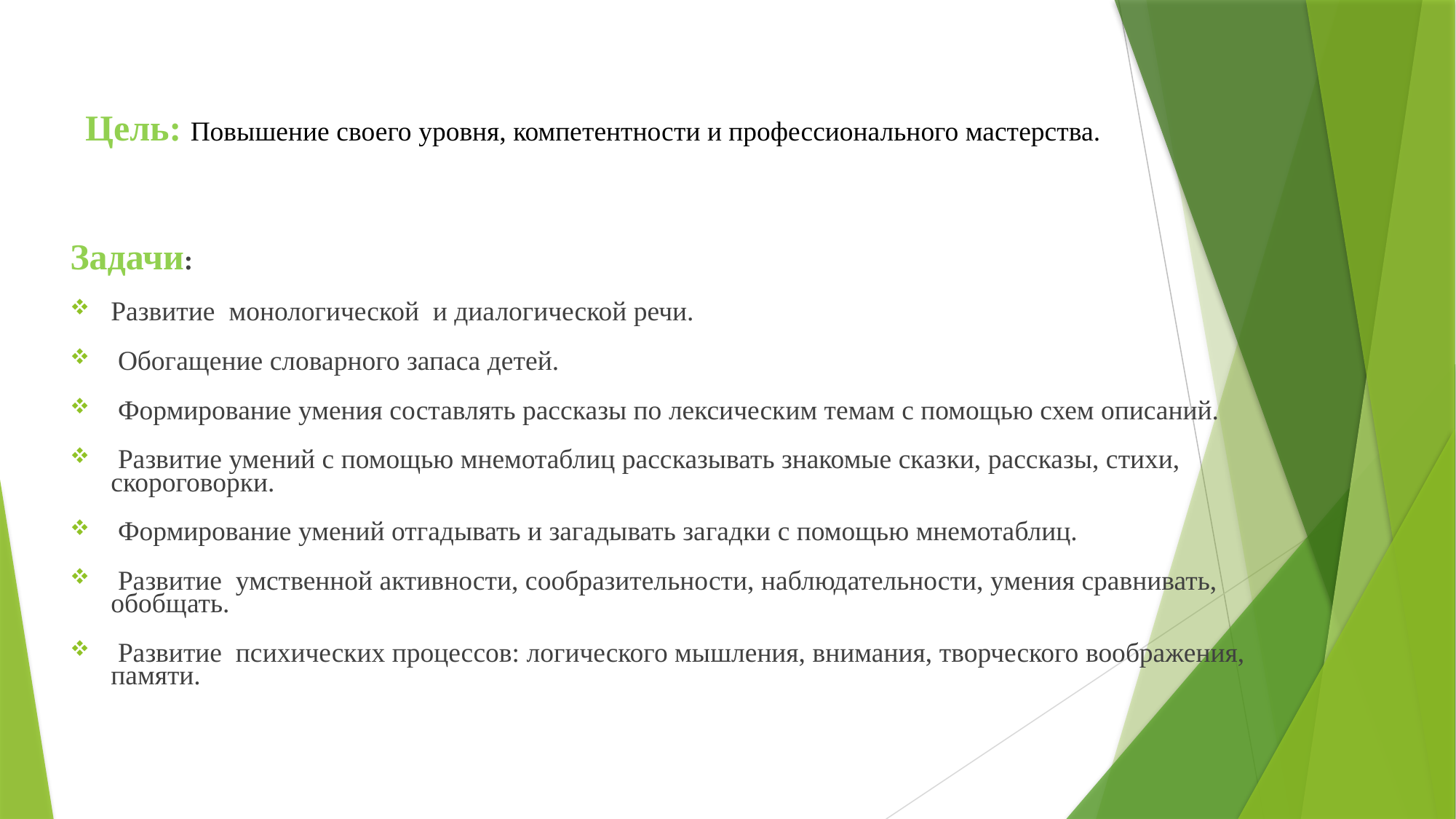

Цель: Повышение своего уровня, компетентности и профессионального мастерства.
#
Задачи:
Развитие  монологической  и диалогической речи.
 Обогащение словарного запаса детей.
 Формирование умения составлять рассказы по лексическим темам с помощью схем описаний.
 Развитие умений с помощью мнемотаблиц рассказывать знакомые сказки, рассказы, стихи, скороговорки.
 Формирование умений отгадывать и загадывать загадки с помощью мнемотаблиц.
 Развитие  умственной активности, сообразительности, наблюдательности, умения сравнивать, обобщать.
 Развитие  психических процессов: логического мышления, внимания, творческого воображения, памяти.